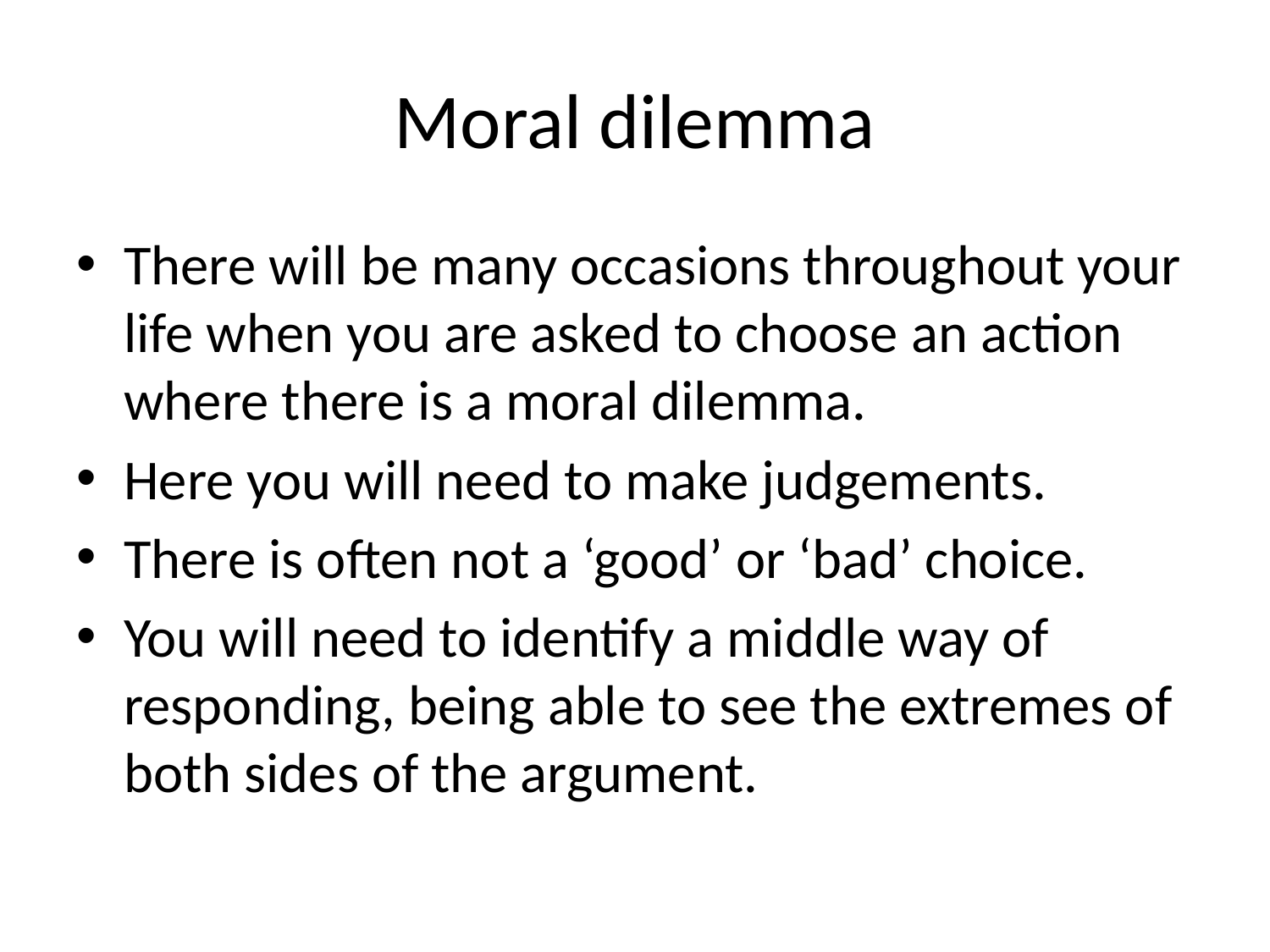

# Moral dilemma
There will be many occasions throughout your life when you are asked to choose an action where there is a moral dilemma.
Here you will need to make judgements.
There is often not a ‘good’ or ‘bad’ choice.
You will need to identify a middle way of responding, being able to see the extremes of both sides of the argument.